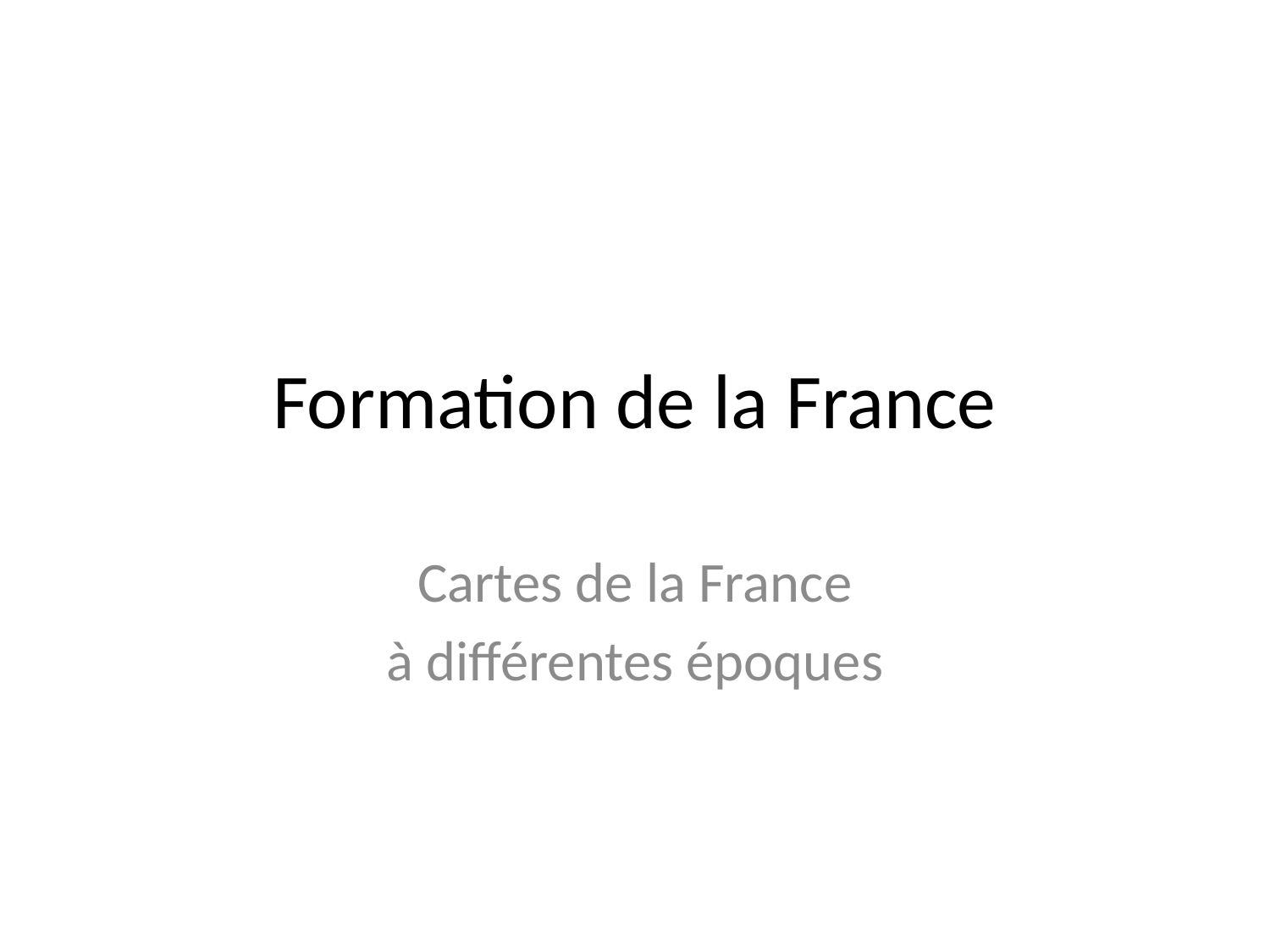

# Formation de la France
Cartes de la France
à différentes époques